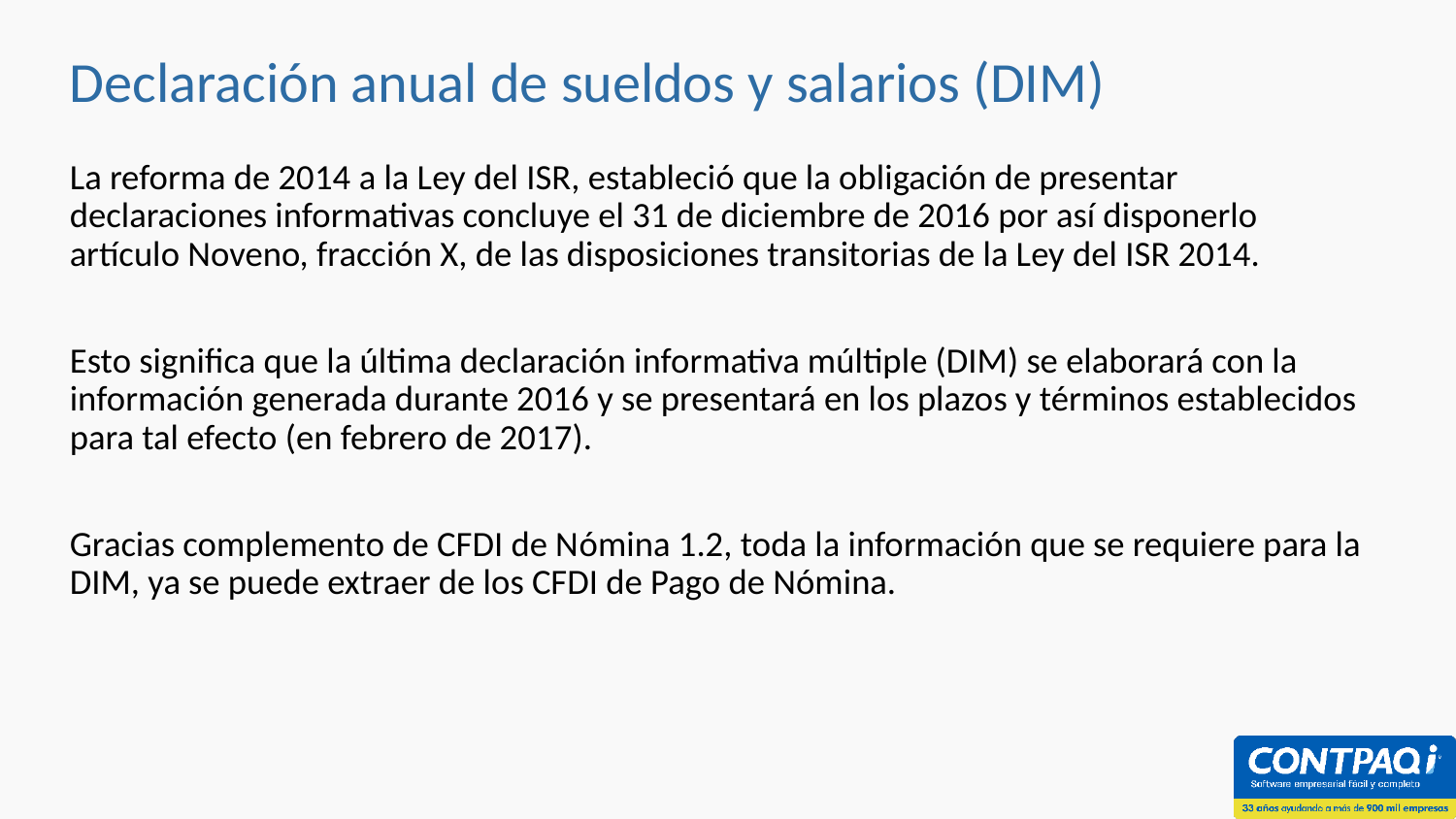

# Declaración anual de sueldos y salarios (DIM)
La reforma de 2014 a la Ley del ISR, estableció que la obligación de presentar declaraciones informativas concluye el 31 de diciembre de 2016 por así disponerlo artículo Noveno, fracción X, de las disposiciones transitorias de la Ley del ISR 2014.

Esto significa que la última declaración informativa múltiple (DIM) se elaborará con la información generada durante 2016 y se presentará en los plazos y términos establecidos para tal efecto (en febrero de 2017).

Gracias complemento de CFDI de Nómina 1.2, toda la información que se requiere para la DIM, ya se puede extraer de los CFDI de Pago de Nómina.